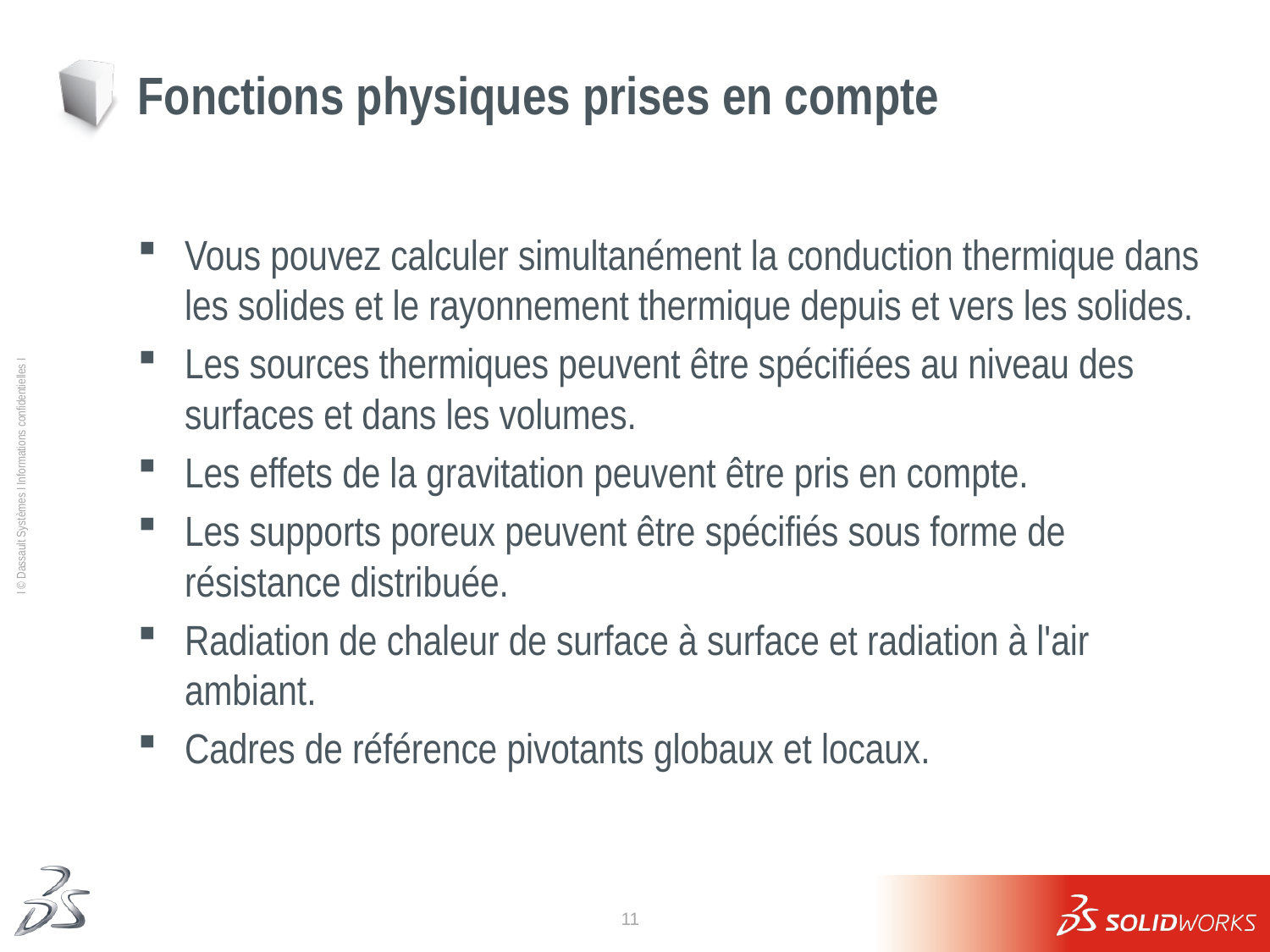

# Fonctions physiques prises en compte
Vous pouvez calculer simultanément la conduction thermique dans les solides et le rayonnement thermique depuis et vers les solides.
Les sources thermiques peuvent être spécifiées au niveau des surfaces et dans les volumes.
Les effets de la gravitation peuvent être pris en compte.
Les supports poreux peuvent être spécifiés sous forme de résistance distribuée.
Radiation de chaleur de surface à surface et radiation à l'air ambiant.
Cadres de référence pivotants globaux et locaux.